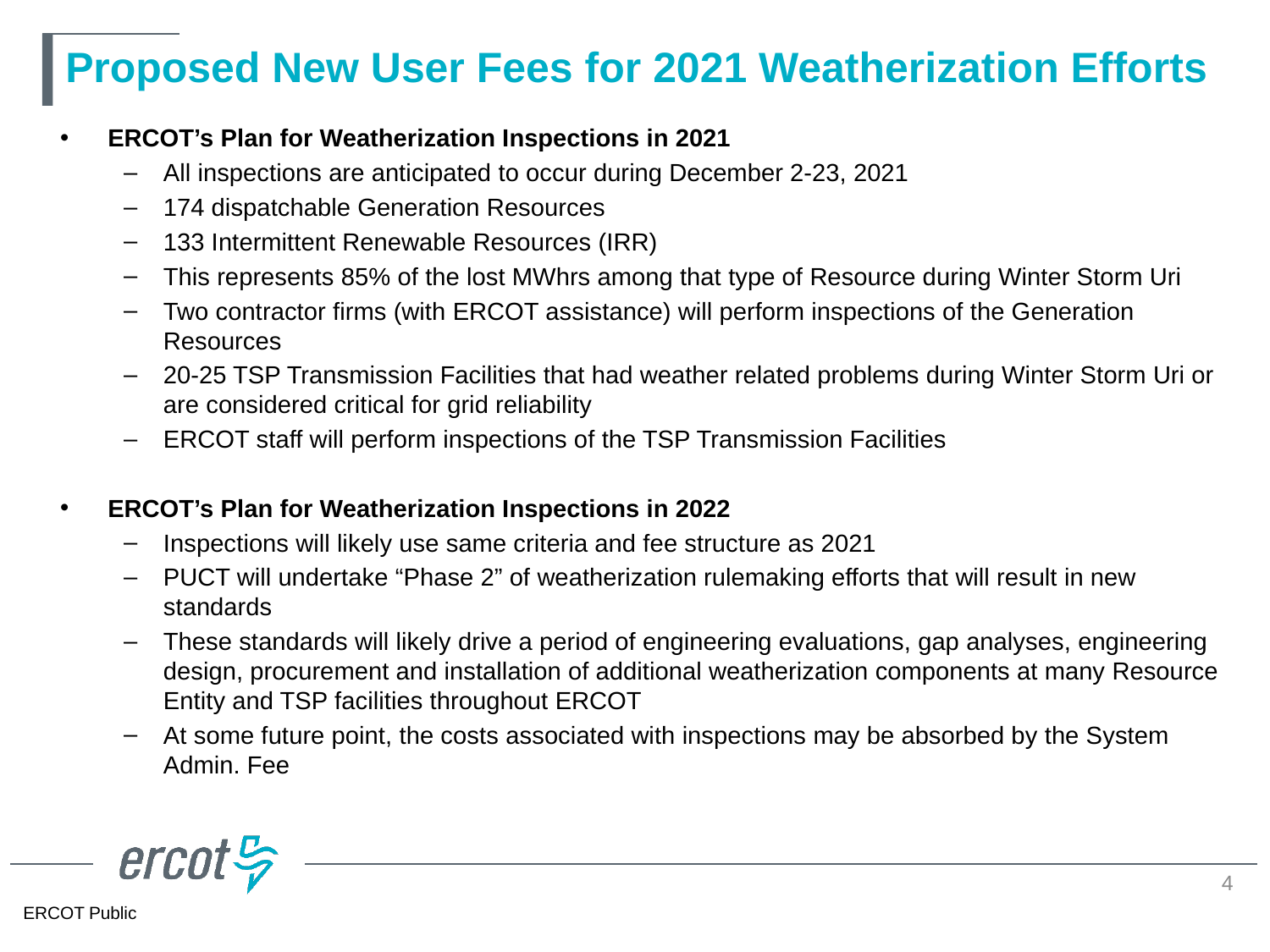

# Proposed New User Fees for 2021 Weatherization Efforts
ERCOT’s Plan for Weatherization Inspections in 2021
All inspections are anticipated to occur during December 2-23, 2021
174 dispatchable Generation Resources
133 Intermittent Renewable Resources (IRR)
This represents 85% of the lost MWhrs among that type of Resource during Winter Storm Uri
Two contractor firms (with ERCOT assistance) will perform inspections of the Generation Resources
20-25 TSP Transmission Facilities that had weather related problems during Winter Storm Uri or are considered critical for grid reliability
ERCOT staff will perform inspections of the TSP Transmission Facilities

ERCOT’s Plan for Weatherization Inspections in 2022
Inspections will likely use same criteria and fee structure as 2021
PUCT will undertake “Phase 2” of weatherization rulemaking efforts that will result in new standards
These standards will likely drive a period of engineering evaluations, gap analyses, engineering design, procurement and installation of additional weatherization components at many Resource Entity and TSP facilities throughout ERCOT
At some future point, the costs associated with inspections may be absorbed by the System Admin. Fee

4